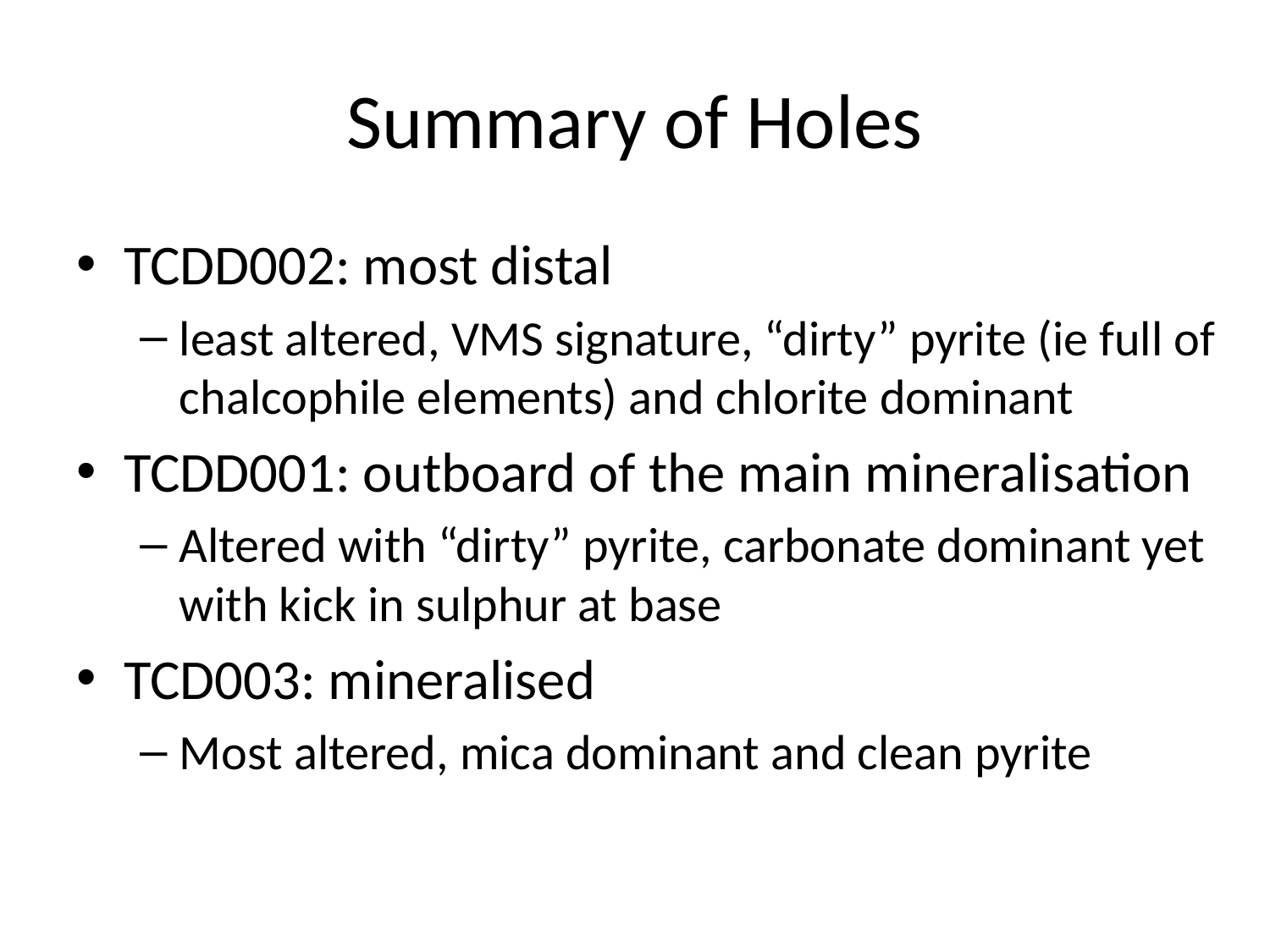

# Summary of Holes
TCDD002: most distal
least altered, VMS signature, “dirty” pyrite (ie full of chalcophile elements) and chlorite dominant
TCDD001: outboard of the main mineralisation
Altered with “dirty” pyrite, carbonate dominant yet with kick in sulphur at base
TCD003: mineralised
Most altered, mica dominant and clean pyrite